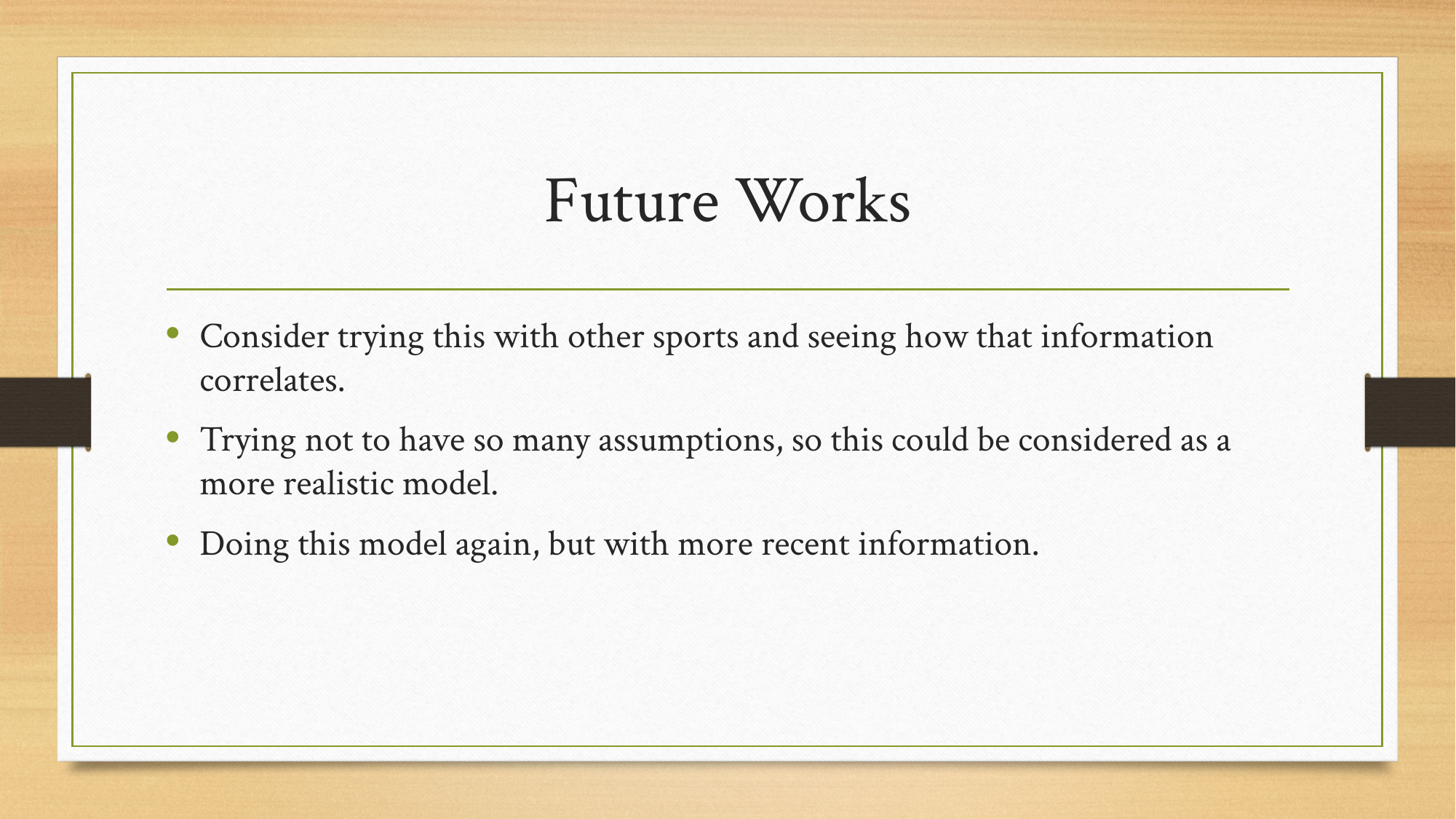

# Future Works
Consider trying this with other sports and seeing how that information correlates.
Trying not to have so many assumptions, so this could be considered as a more realistic model.
Doing this model again, but with more recent information.